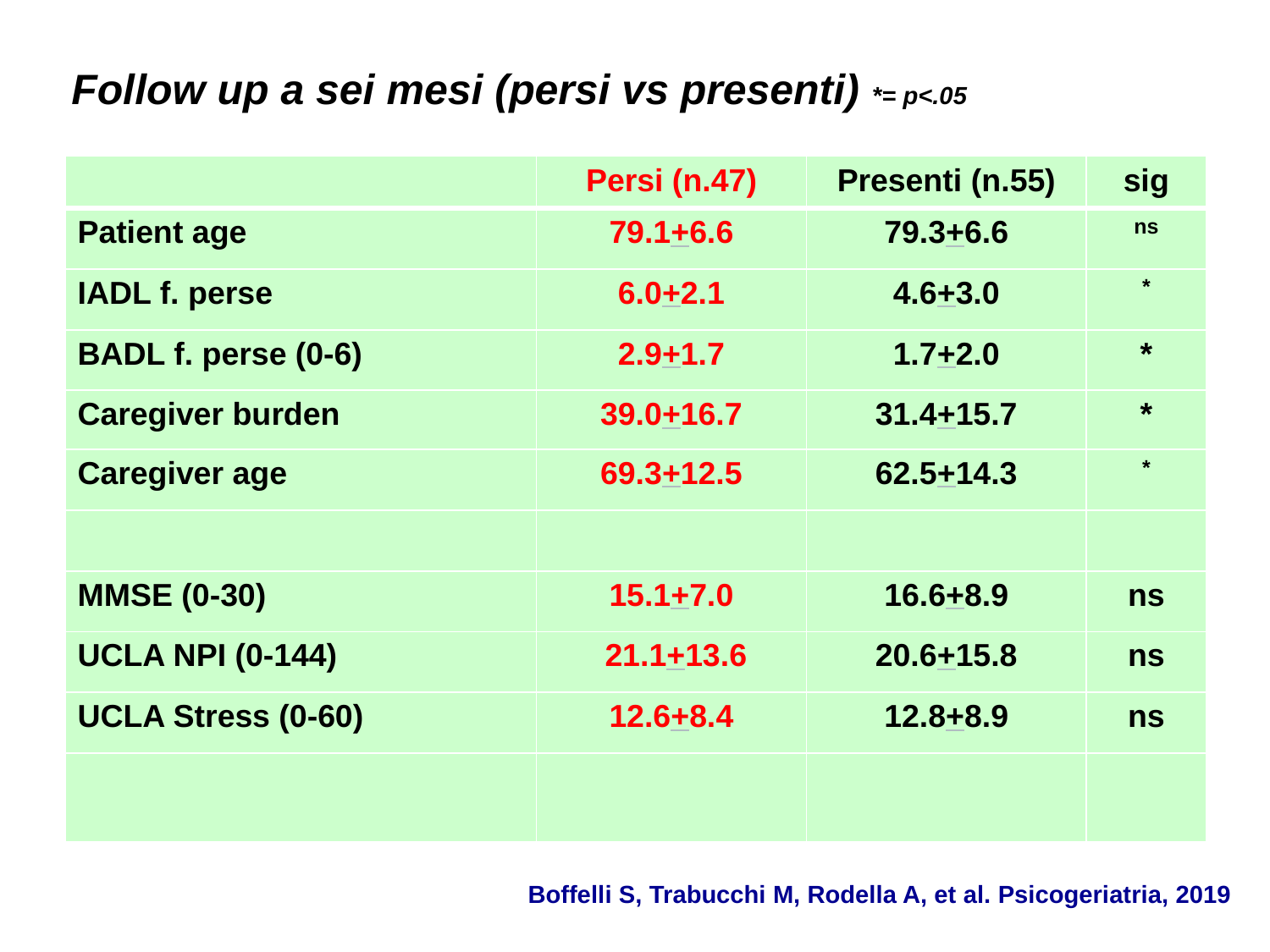

# Follow up a sei mesi (persi vs presenti) *= p<.05
|  | Persi (n.47) | Presenti (n.55) | sig |
| --- | --- | --- | --- |
| Patient age | 79.1+6.6 | 79.3+6.6 | ns |
| IADL f. perse | 6.0+2.1 | 4.6+3.0 | \* |
| BADL f. perse (0-6) | 2.9+1.7 | 1.7+2.0 | \* |
| Caregiver burden | 39.0+16.7 | 31.4+15.7 | \* |
| Caregiver age | 69.3+12.5 | 62.5+14.3 | \* |
|  |  |  |  |
| MMSE (0-30) | 15.1+7.0 | 16.6+8.9 | ns |
| UCLA NPI (0-144) | 21.1+13.6 | 20.6+15.8 | ns |
| UCLA Stress (0-60) | 12.6+8.4 | 12.8+8.9 | ns |
|  |  |  |  |
Boffelli S, Trabucchi M, Rodella A, et al. Psicogeriatria, 2019